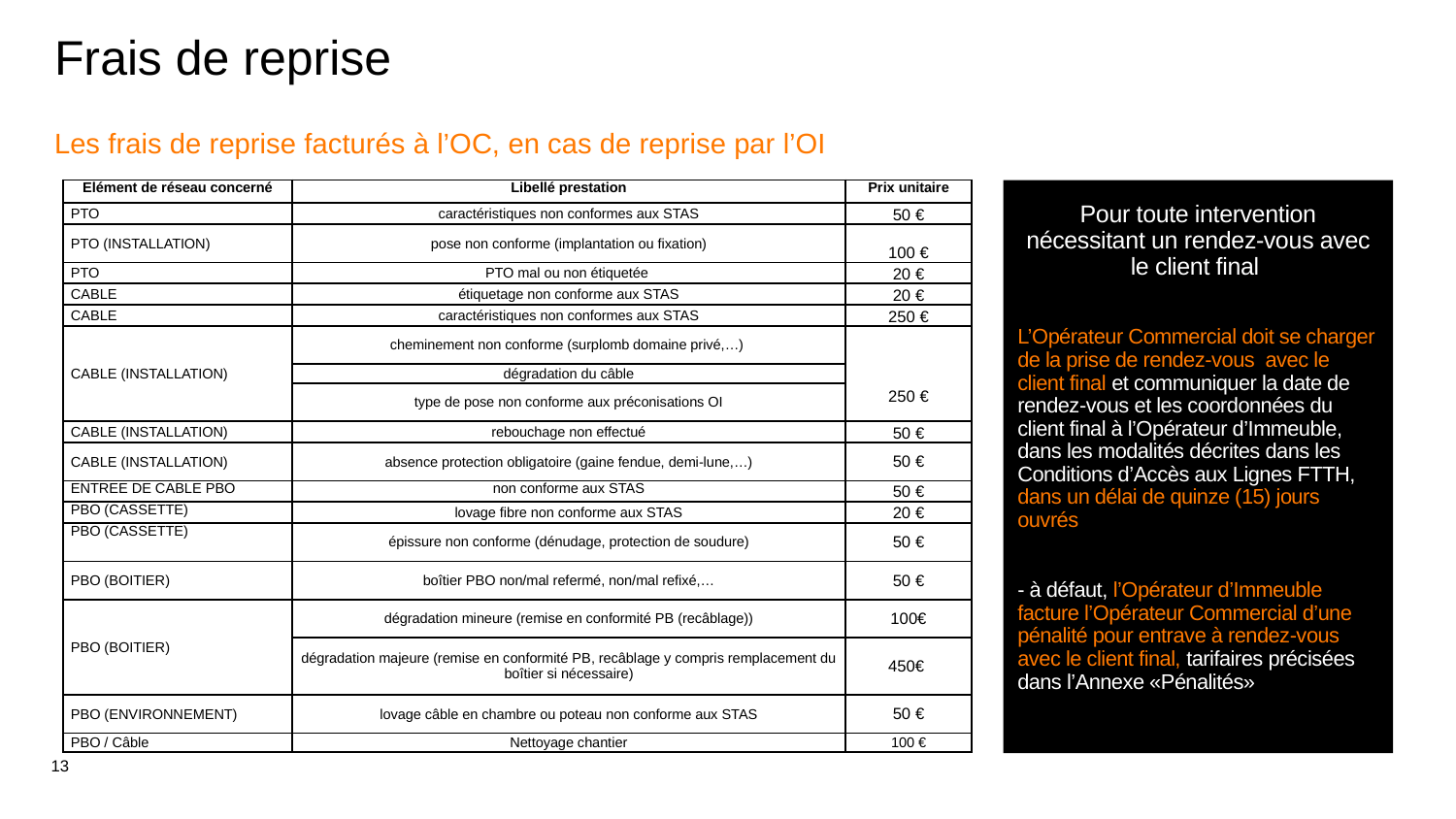

Frais de reprise
Les frais de reprise facturés à l’OC, en cas de reprise par l’OI

Pour toute intervention nécessitant un rendez-vous avec le client final

L’Opérateur Commercial doit se charger de la prise de rendez-vous  avec le client final et communiquer la date de rendez-vous et les coordonnées du client final à l’Opérateur d’Immeuble, dans les modalités décrites dans les Conditions d’Accès aux Lignes FTTH, dans un délai de quinze (15) jours ouvrés.

- à défaut, l’Opérateur d’Immeuble facture l’Opérateur Commercial d’une pénalité pour entrave à rendez-vous avec le client final, tarifaires précisées dans l’Annexe «Pénalités»
| Elément de réseau concerné | Libellé prestation | Prix unitaire |
| --- | --- | --- |
| PTO | caractéristiques non conformes aux STAS | 50 € |
| PTO (INSTALLATION) | pose non conforme (implantation ou fixation) | 100 € |
| PTO | PTO mal ou non étiquetée | 20 € |
| CABLE | étiquetage non conforme aux STAS | 20 € |
| CABLE | caractéristiques non conformes aux STAS | 250 € |
| CABLE (INSTALLATION) | cheminement non conforme (surplomb domaine privé,…) | 250 € |
|  | dégradation du câble |  |
|  | type de pose non conforme aux préconisations OI |  |
| CABLE (INSTALLATION) | rebouchage non effectué | 50 € |
| CABLE (INSTALLATION) | absence protection obligatoire (gaine fendue, demi-lune,…) | 50 € |
| ENTREE DE CABLE PBO | non conforme aux STAS | 50 € |
| PBO (CASSETTE) | lovage fibre non conforme aux STAS | 20 € |
| PBO (CASSETTE) | épissure non conforme (dénudage, protection de soudure) | 50 € |
| PBO (BOITIER) | boîtier PBO non/mal refermé, non/mal refixé,… | 50 € |
| PBO (BOITIER) | dégradation mineure (remise en conformité PB (recâblage)) | 100€ |
|  | dégradation majeure (remise en conformité PB, recâblage y compris remplacement du boîtier si nécessaire) | 450€ |
| PBO (ENVIRONNEMENT) | lovage câble en chambre ou poteau non conforme aux STAS | 50 € |
| PBO / Câble | Nettoyage chantier | 100 € |